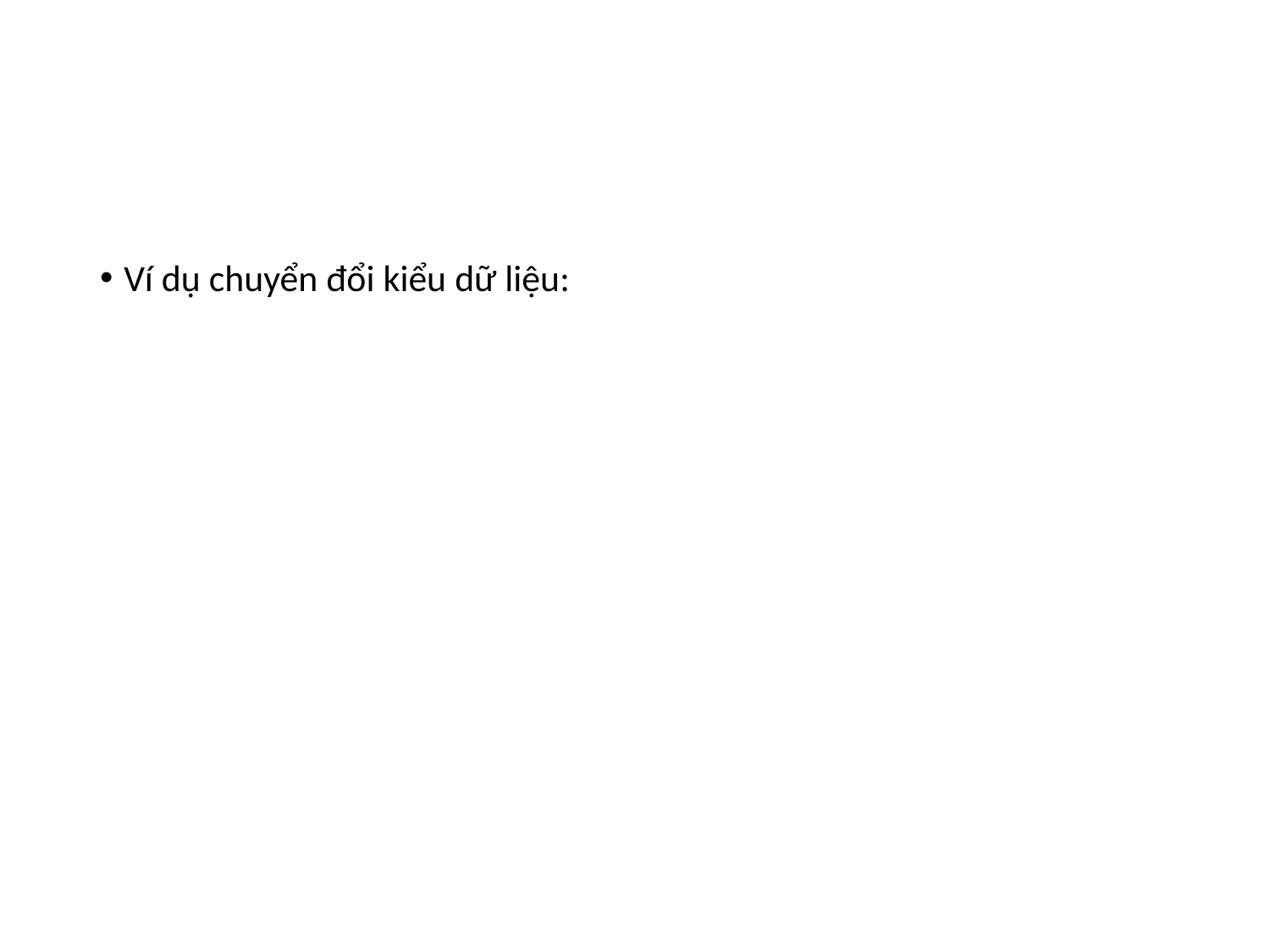

#
Ví dụ chuyển đổi kiểu dữ liệu: